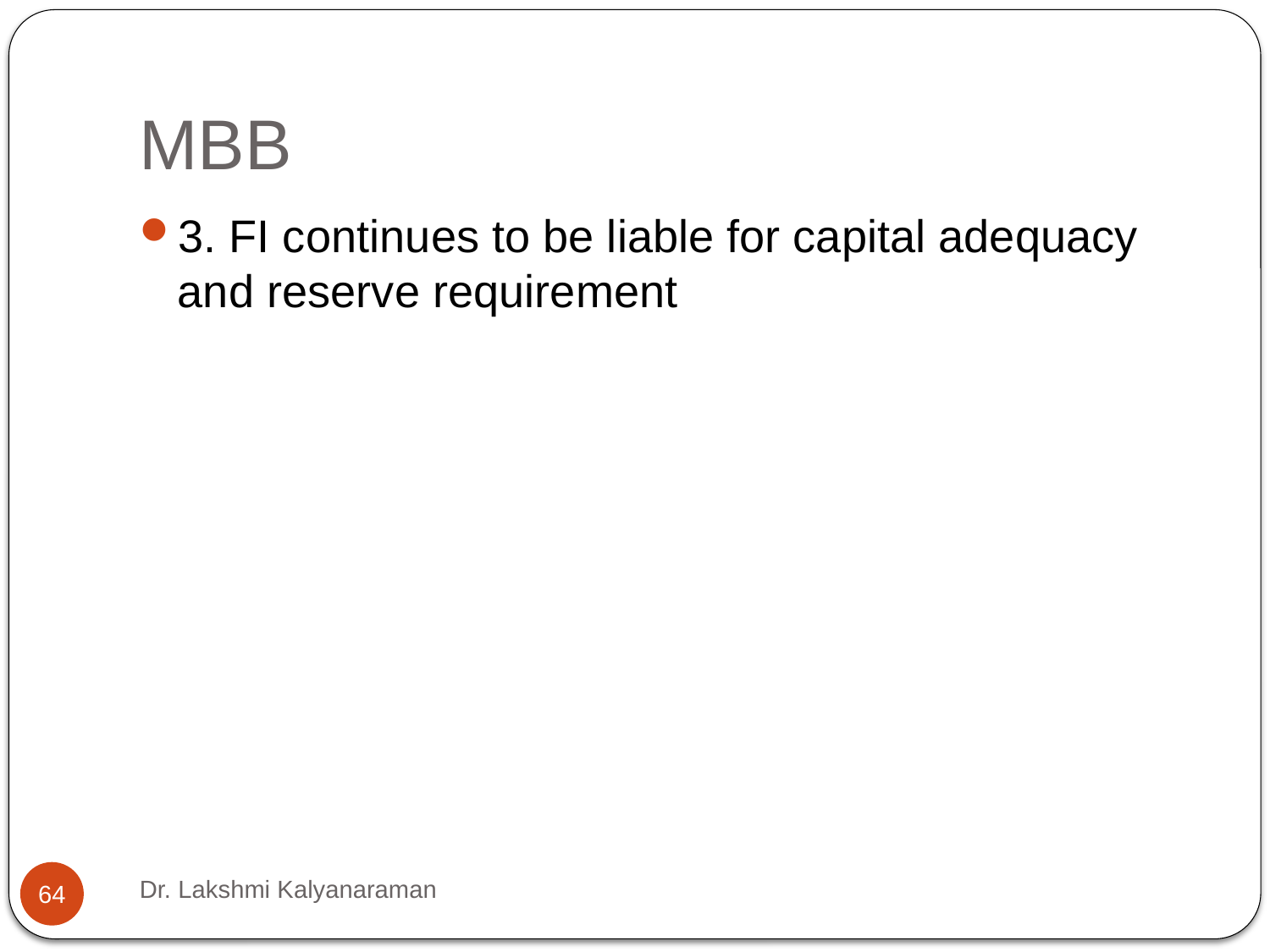

# MBB
3. FI continues to be liable for capital adequacy and reserve requirement
Dr. Lakshmi Kalyanaraman
64